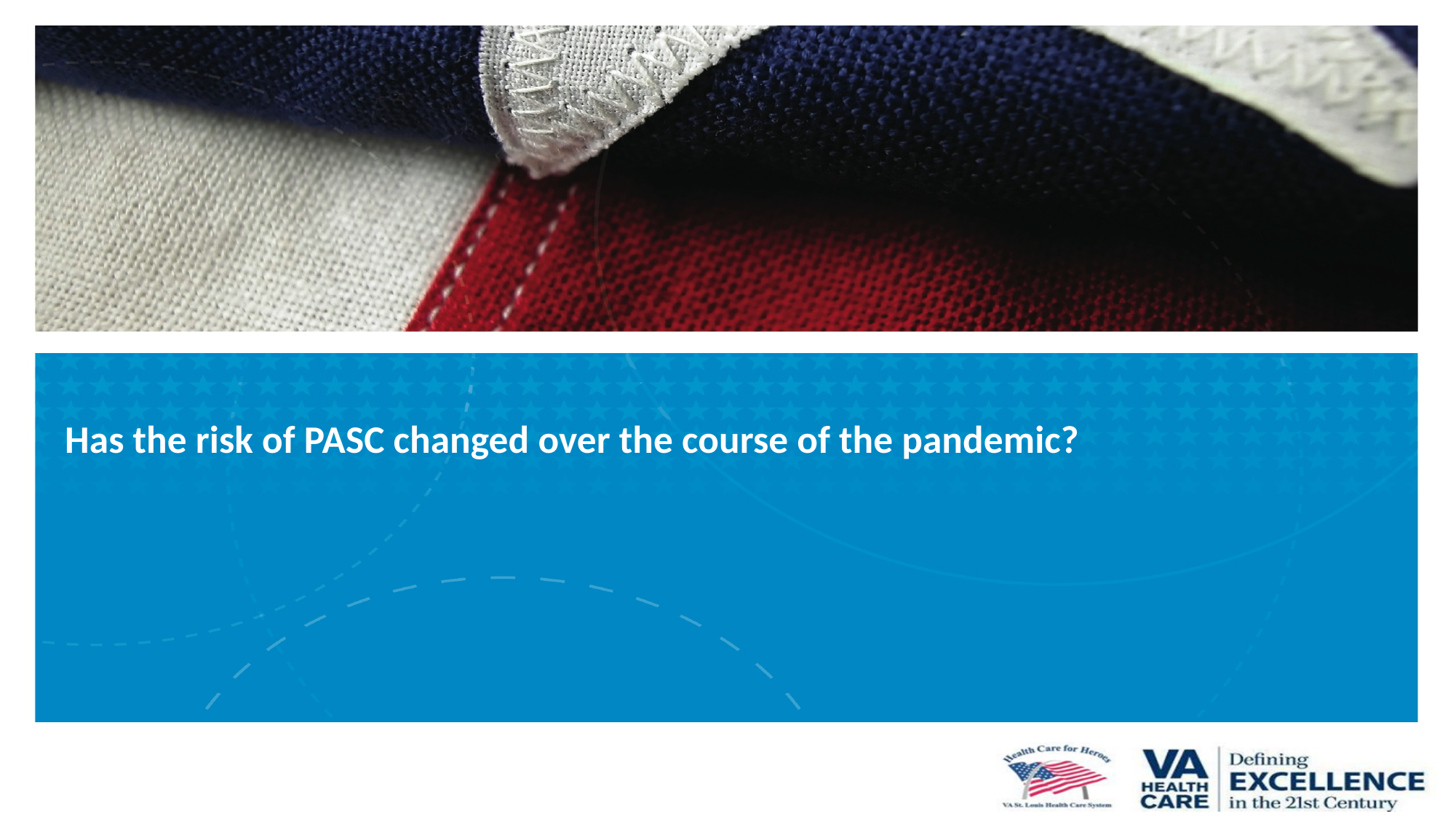

# Has the risk of PASC changed over the course of the pandemic?